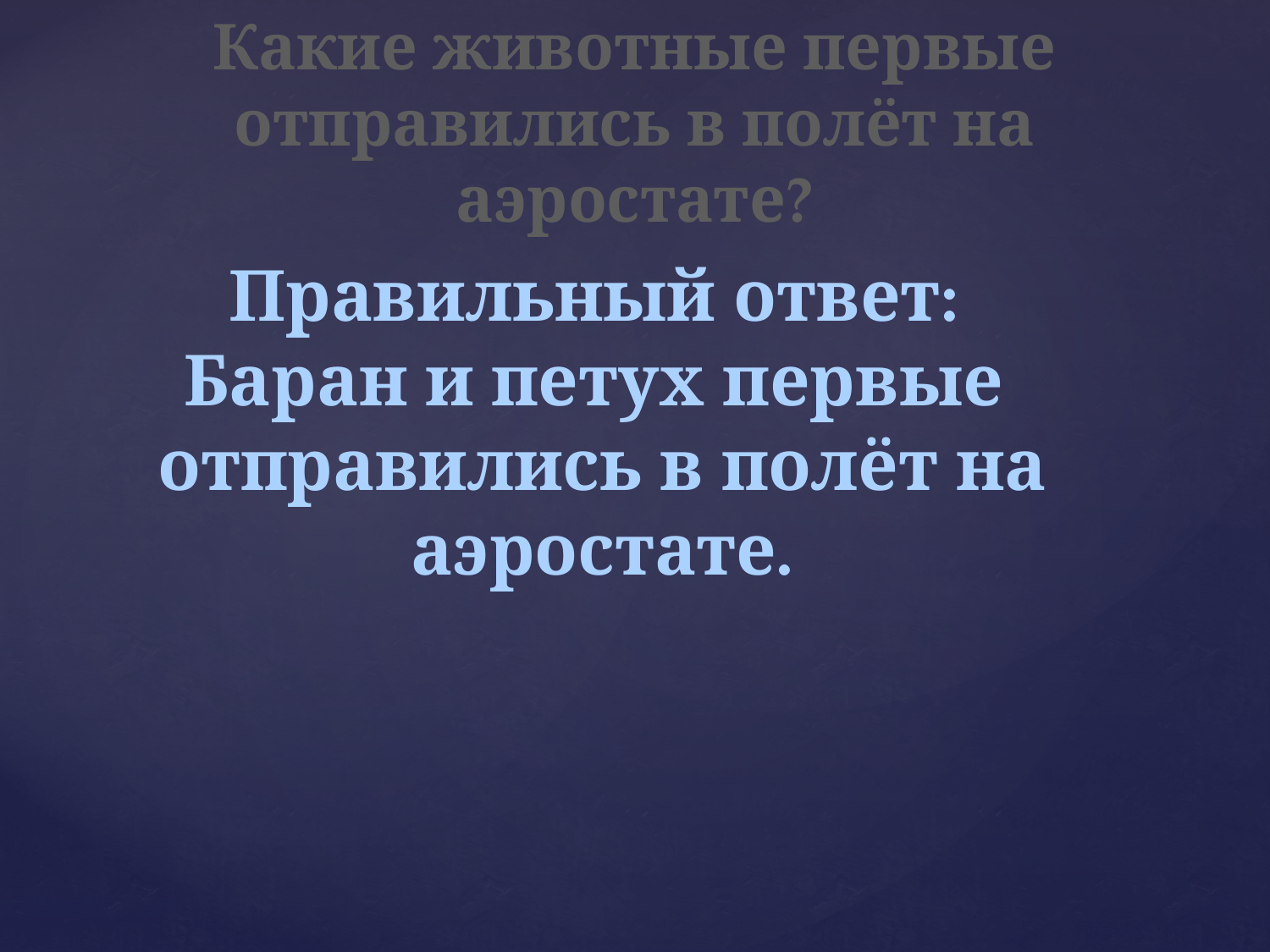

Какие животные первые
отправились в полёт на
аэростате?
Правильный ответ:
Баран и петух первые
отправились в полёт на
аэростате.